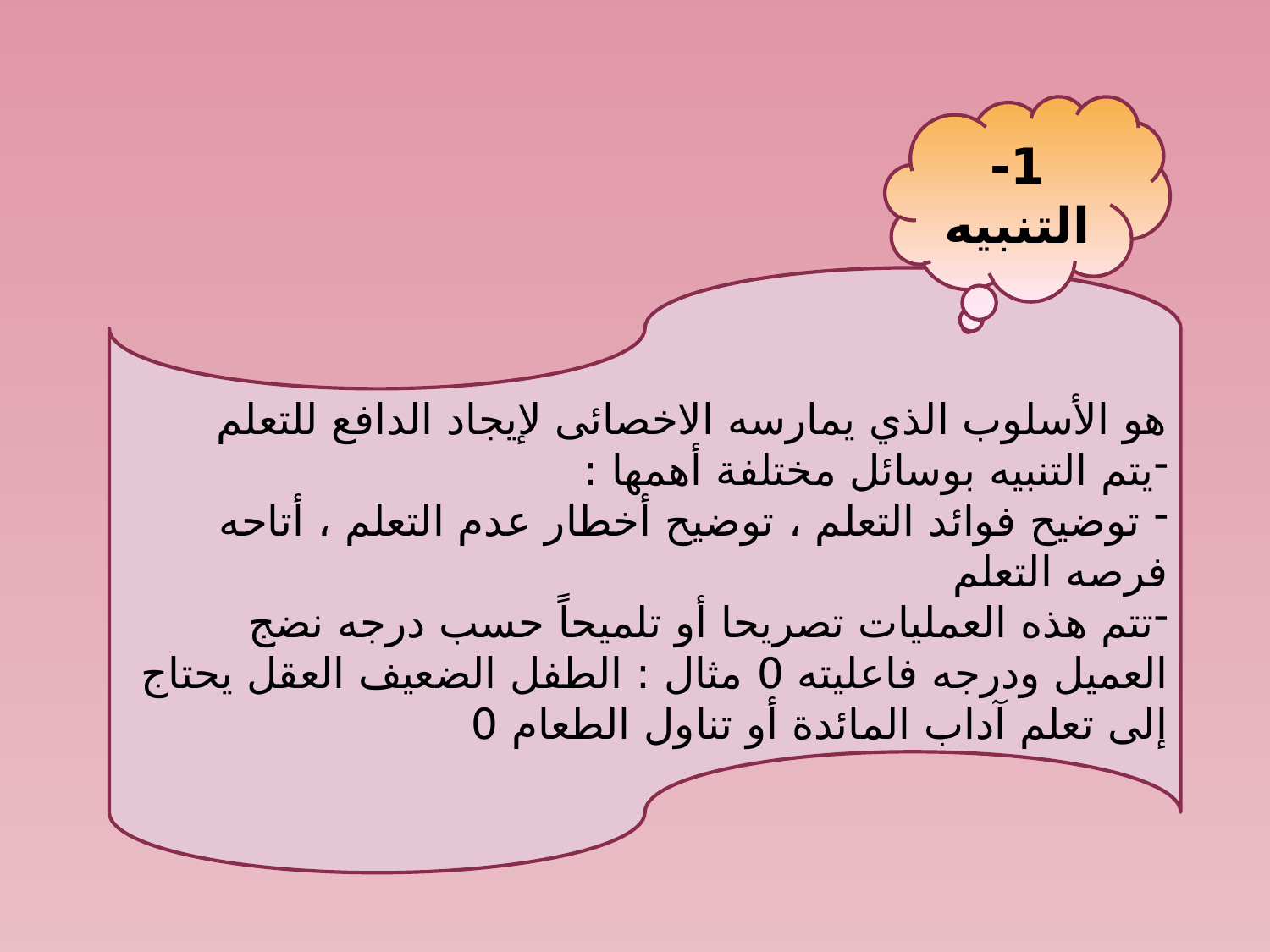

1- التنبيه
هو الأسلوب الذي يمارسه الاخصائى لإيجاد الدافع للتعلم
يتم التنبيه بوسائل مختلفة أهمها :
 توضيح فوائد التعلم ، توضيح أخطار عدم التعلم ، أتاحه فرصه التعلم
تتم هذه العمليات تصريحا أو تلميحاً حسب درجه نضج العميل ودرجه فاعليته 0 مثال : الطفل الضعيف العقل يحتاج إلى تعلم آداب المائدة أو تناول الطعام 0